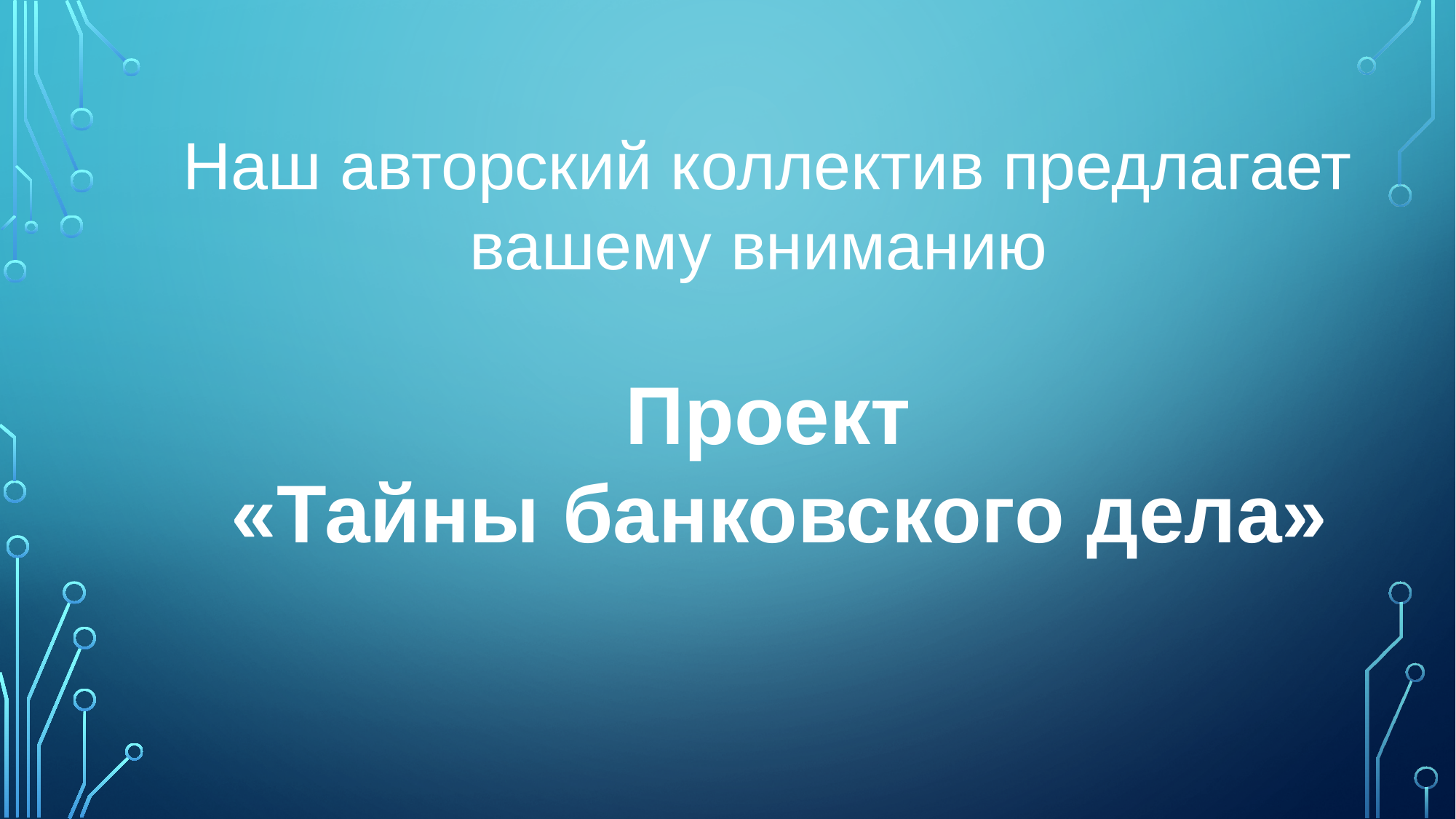

Наш авторский коллектив предлагает вашему вниманию

Проект
 «Тайны банковского дела»